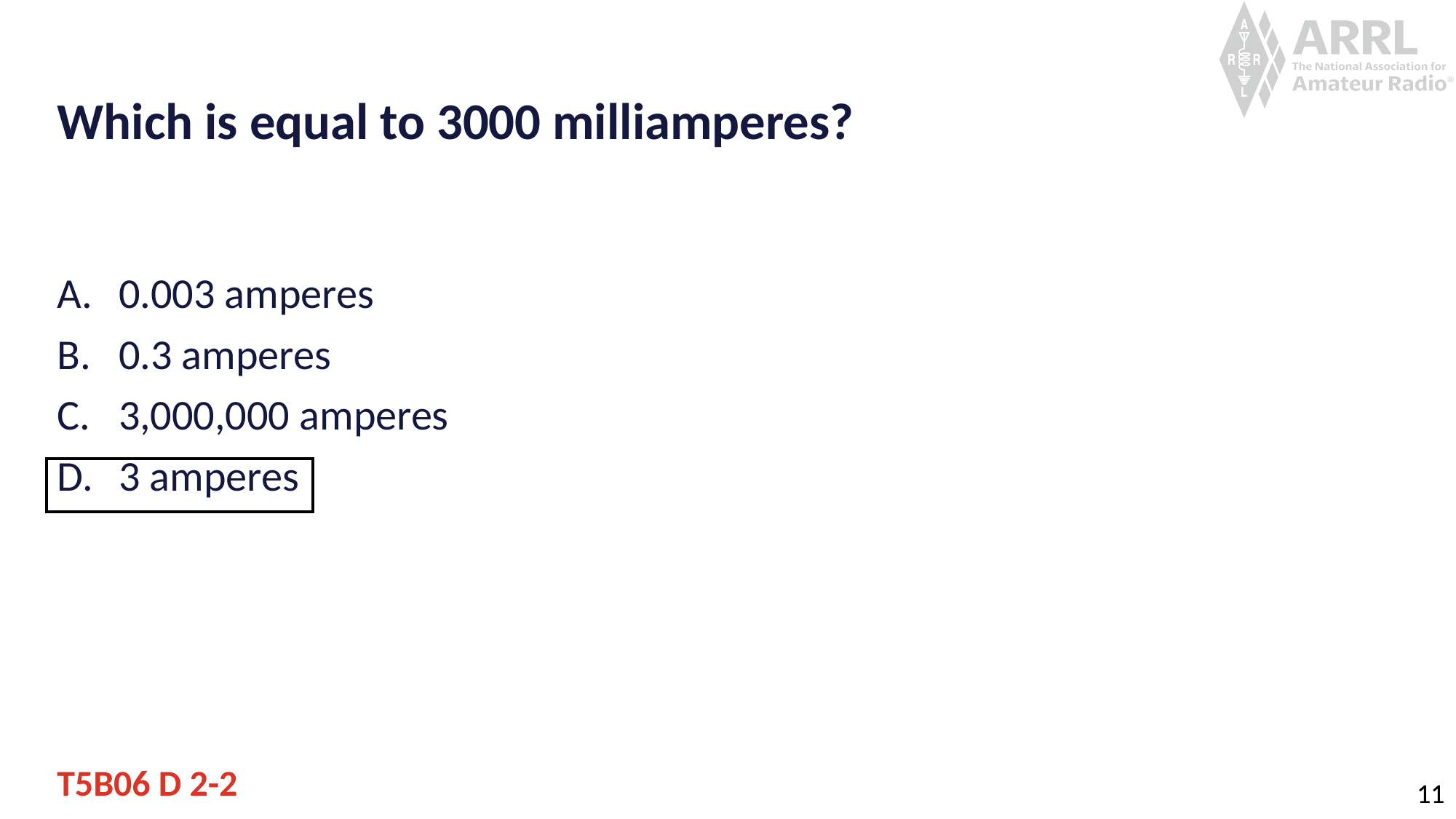

# Which is equal to 3000 milliamperes?
0.003 amperes
0.3 amperes
3,000,000 amperes
3 amperes

T5B06 D 2-2